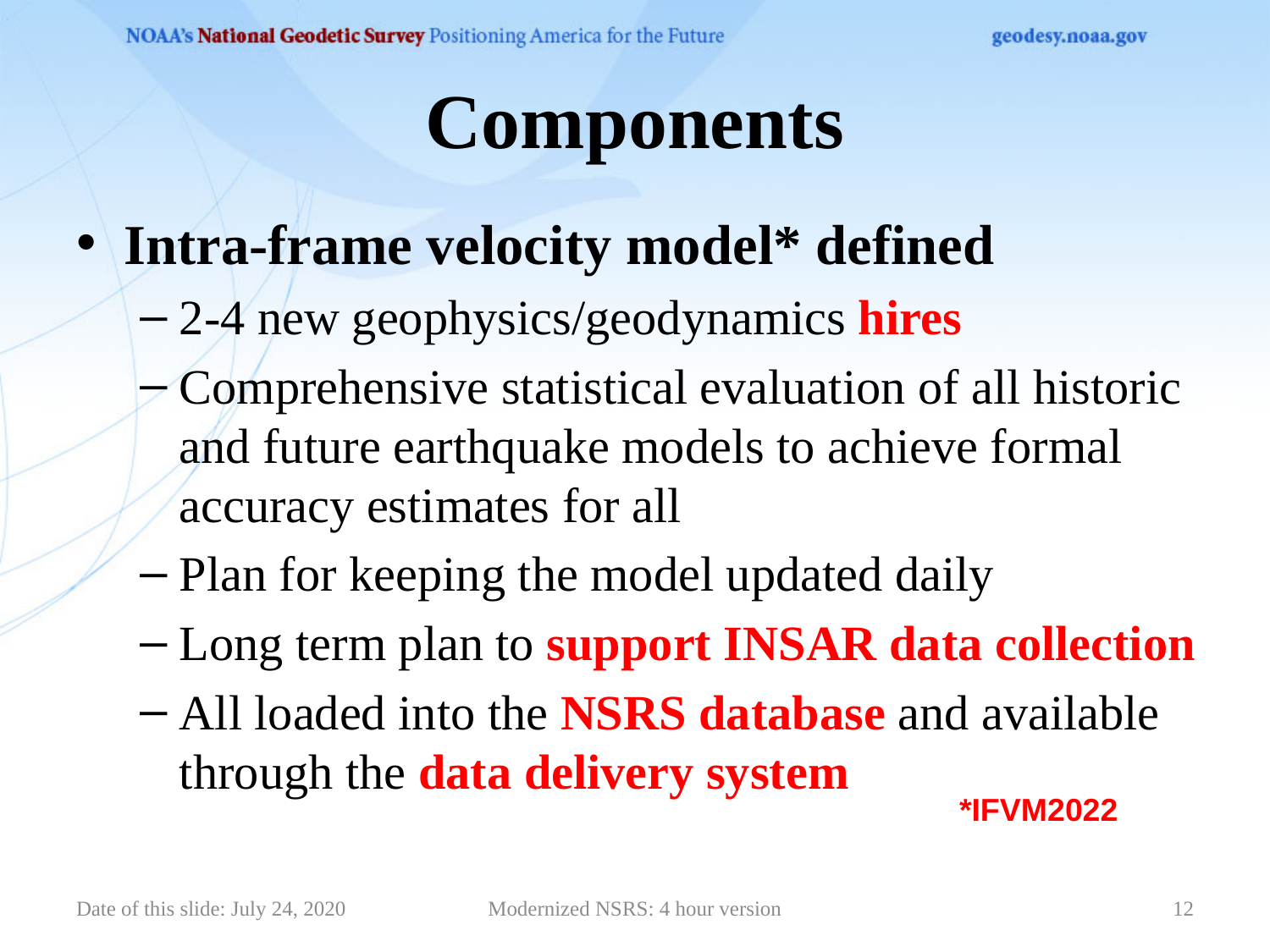

# Components
Intra-frame velocity model* defined
2-4 new geophysics/geodynamics hires
Comprehensive statistical evaluation of all historic and future earthquake models to achieve formal accuracy estimates for all
Plan for keeping the model updated daily
Long term plan to support INSAR data collection
All loaded into the NSRS database and available through the data delivery system

*IFVM2022
Date of this slide: July 24, 2020
Modernized NSRS: 4 hour version
12